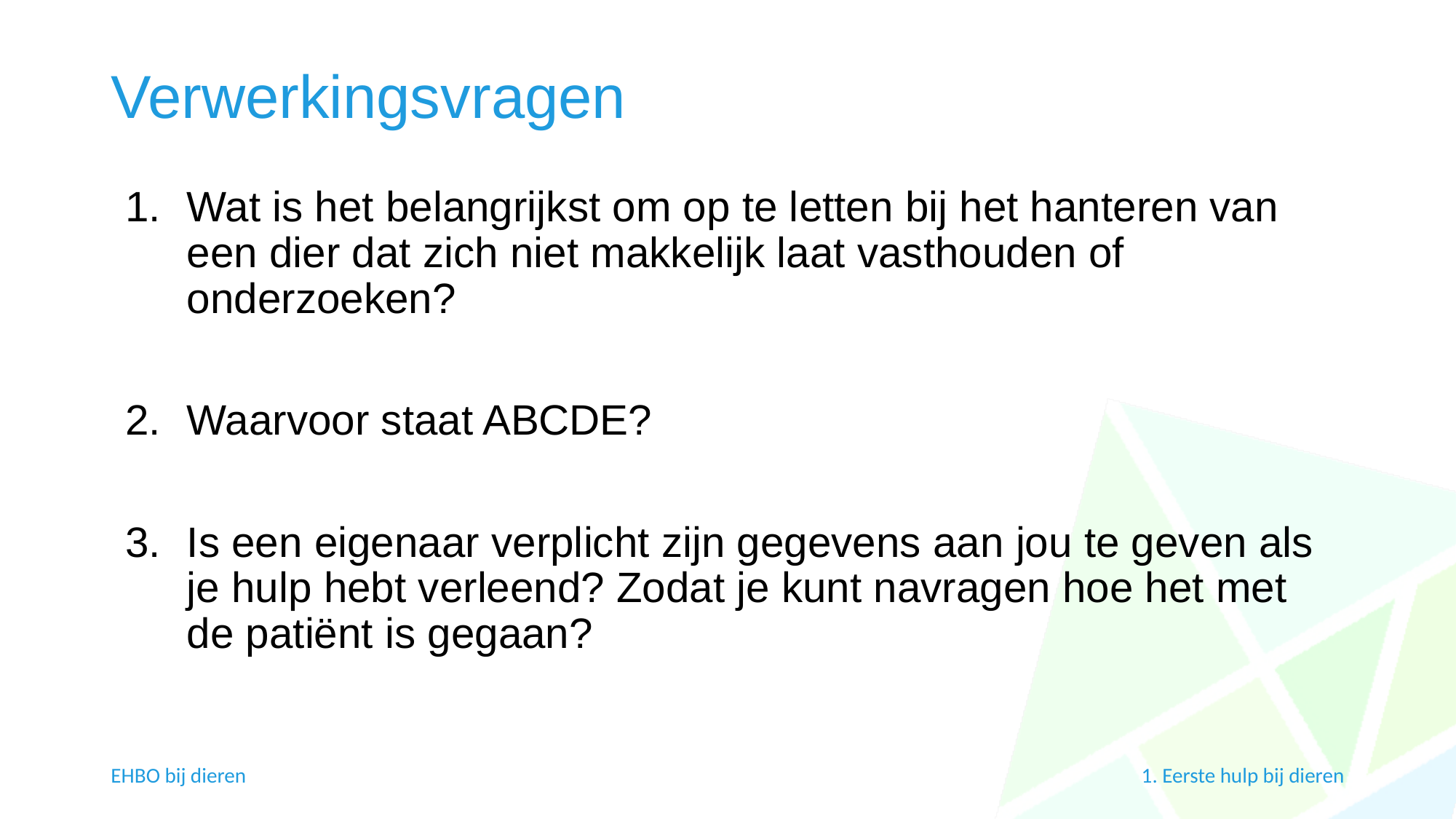

# Verwerkingsvragen
Wat is het belangrijkst om op te letten bij het hanteren van een dier dat zich niet makkelijk laat vasthouden of onderzoeken?

Waarvoor staat ABCDE?

Is een eigenaar verplicht zijn gegevens aan jou te geven als je hulp hebt verleend? Zodat je kunt navragen hoe het met de patiënt is gegaan?

EHBO bij dieren
1. Eerste hulp bij dieren